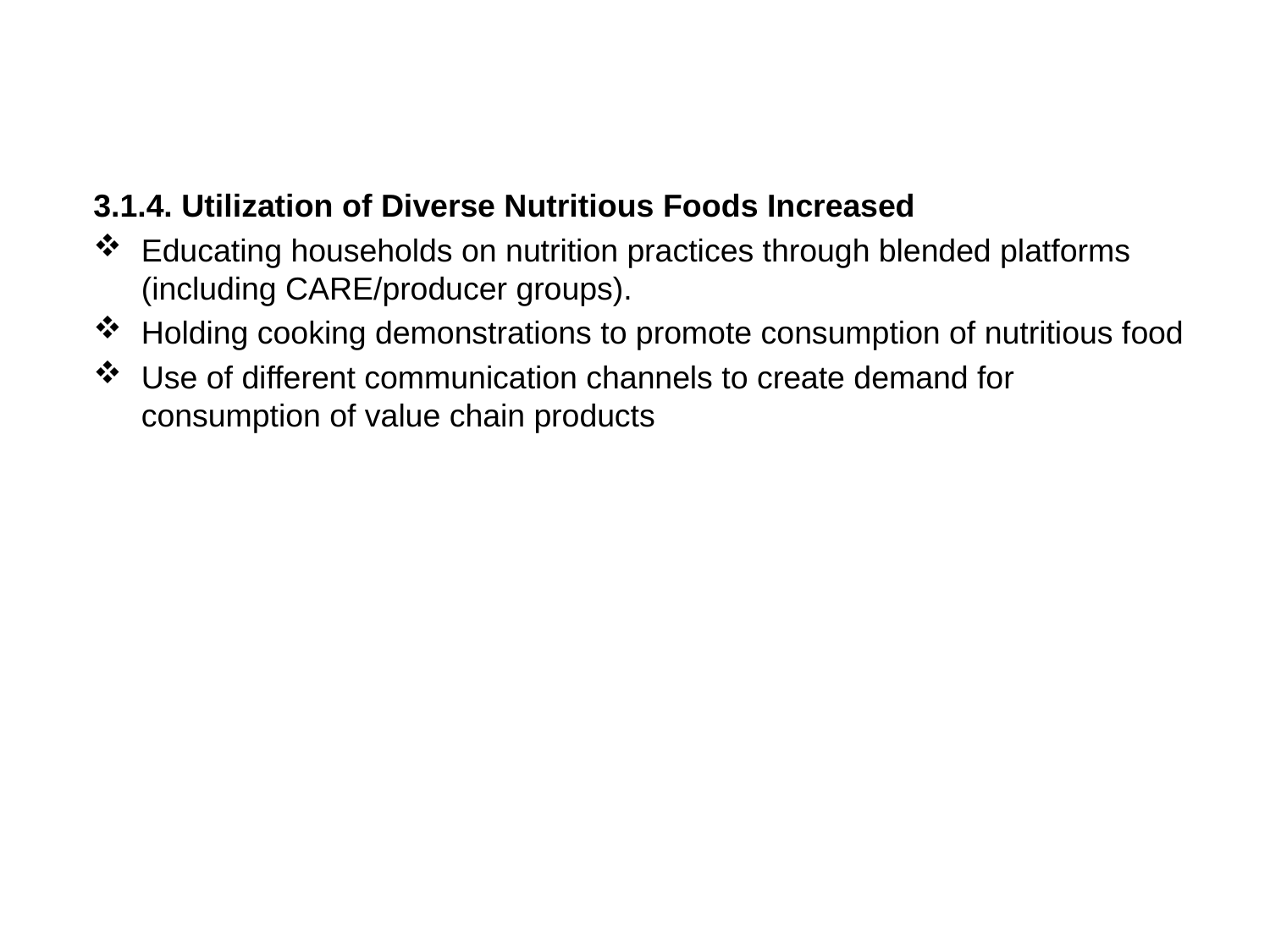

3.1.4. Utilization of Diverse Nutritious Foods Increased
Educating households on nutrition practices through blended platforms (including CARE/producer groups).
Holding cooking demonstrations to promote consumption of nutritious food
Use of different communication channels to create demand for consumption of value chain products